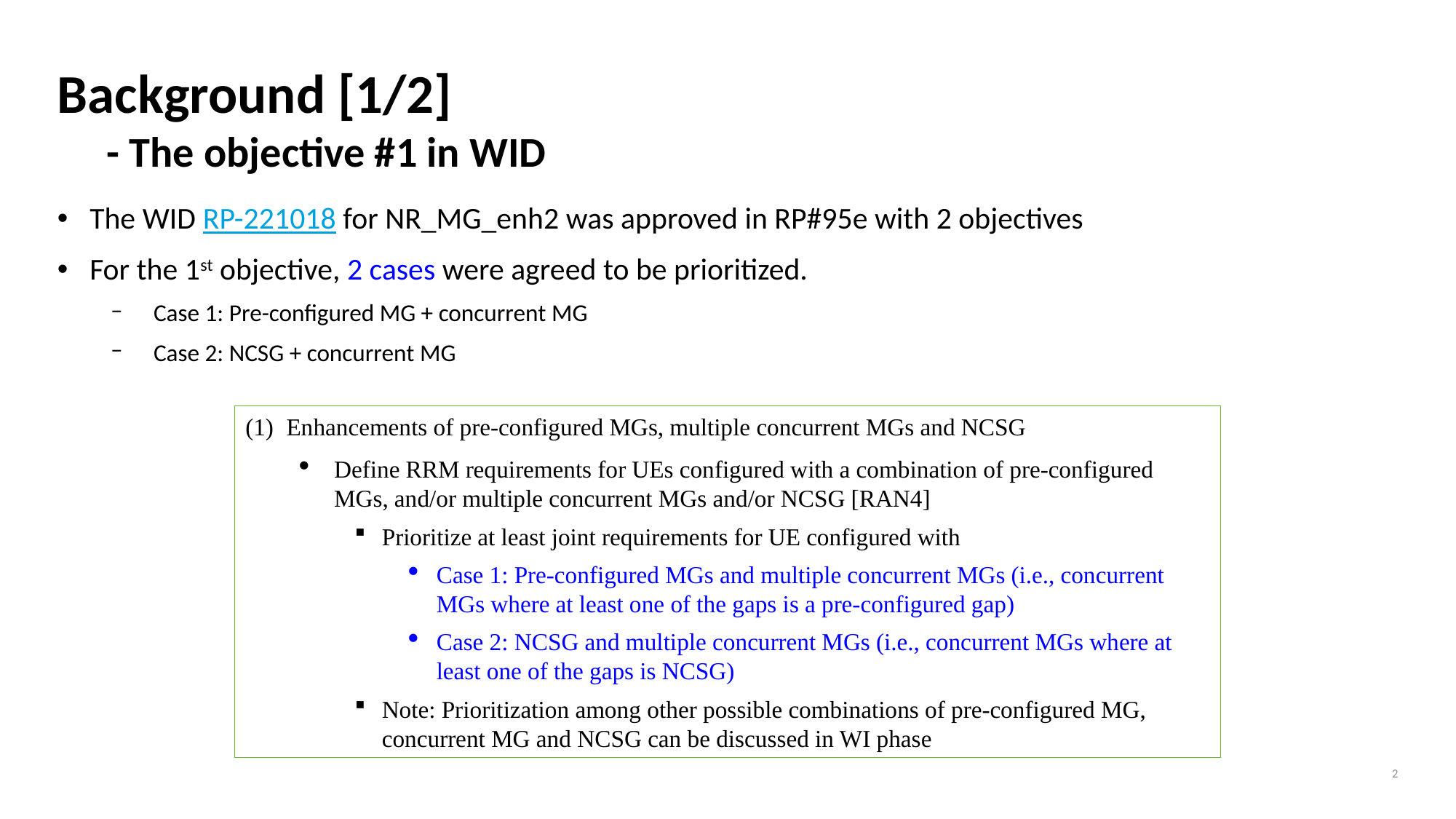

# Background [1/2] - The objective #1 in WID
The WID RP-221018 for NR_MG_enh2 was approved in RP#95e with 2 objectives
For the 1st objective, 2 cases were agreed to be prioritized.
Case 1: Pre-configured MG + concurrent MG
Case 2: NCSG + concurrent MG

Enhancements of pre-configured MGs, multiple concurrent MGs and NCSG
Define RRM requirements for UEs configured with a combination of pre-configured MGs, and/or multiple concurrent MGs and/or NCSG [RAN4]
Prioritize at least joint requirements for UE configured with
Case 1: Pre-configured MGs and multiple concurrent MGs (i.e., concurrent MGs where at least one of the gaps is a pre-configured gap)
Case 2: NCSG and multiple concurrent MGs (i.e., concurrent MGs where at least one of the gaps is NCSG)
Note: Prioritization among other possible combinations of pre-configured MG, concurrent MG and NCSG can be discussed in WI phase
2